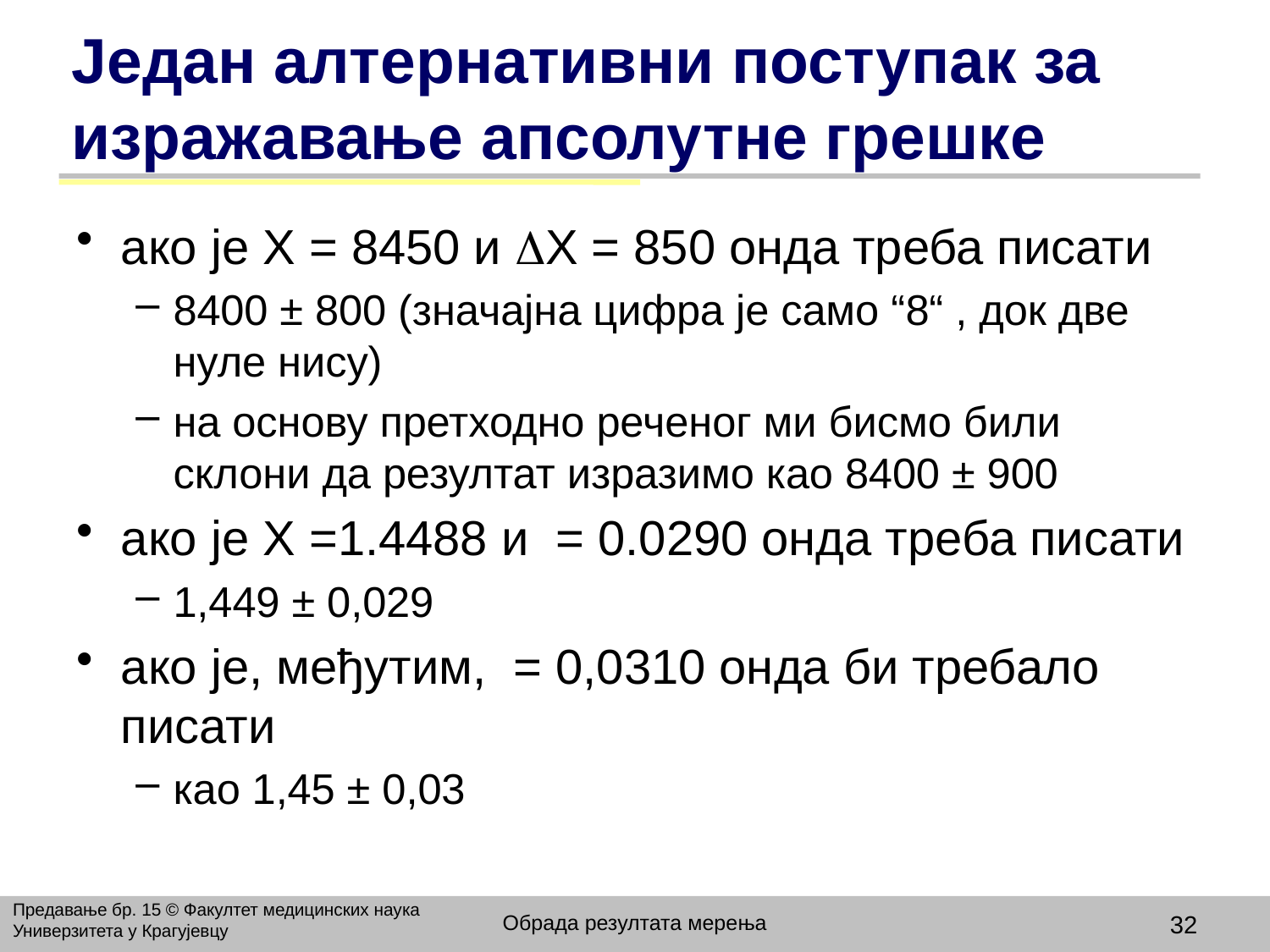

# Један алтернативни поступак за изражавање апсолутне грешке
ако је X = 8450 и ΔX = 850 онда треба писати
8400 ± 800 (значајна цифра је само “8“ , док две нуле нису)
на основу претходно реченог ми бисмо били склони да резултат изразимо као 8400 ± 900
ако је X =1.4488 и  = 0.0290 онда треба писати
1,449 ± 0,029
ако је, међутим,  = 0,0310 онда би требало писати
као 1,45 ± 0,03

Предавање бр. 15 © Факултет медицинских наука Универзитета у Крагујевцу
Обрада резултата мерења
32